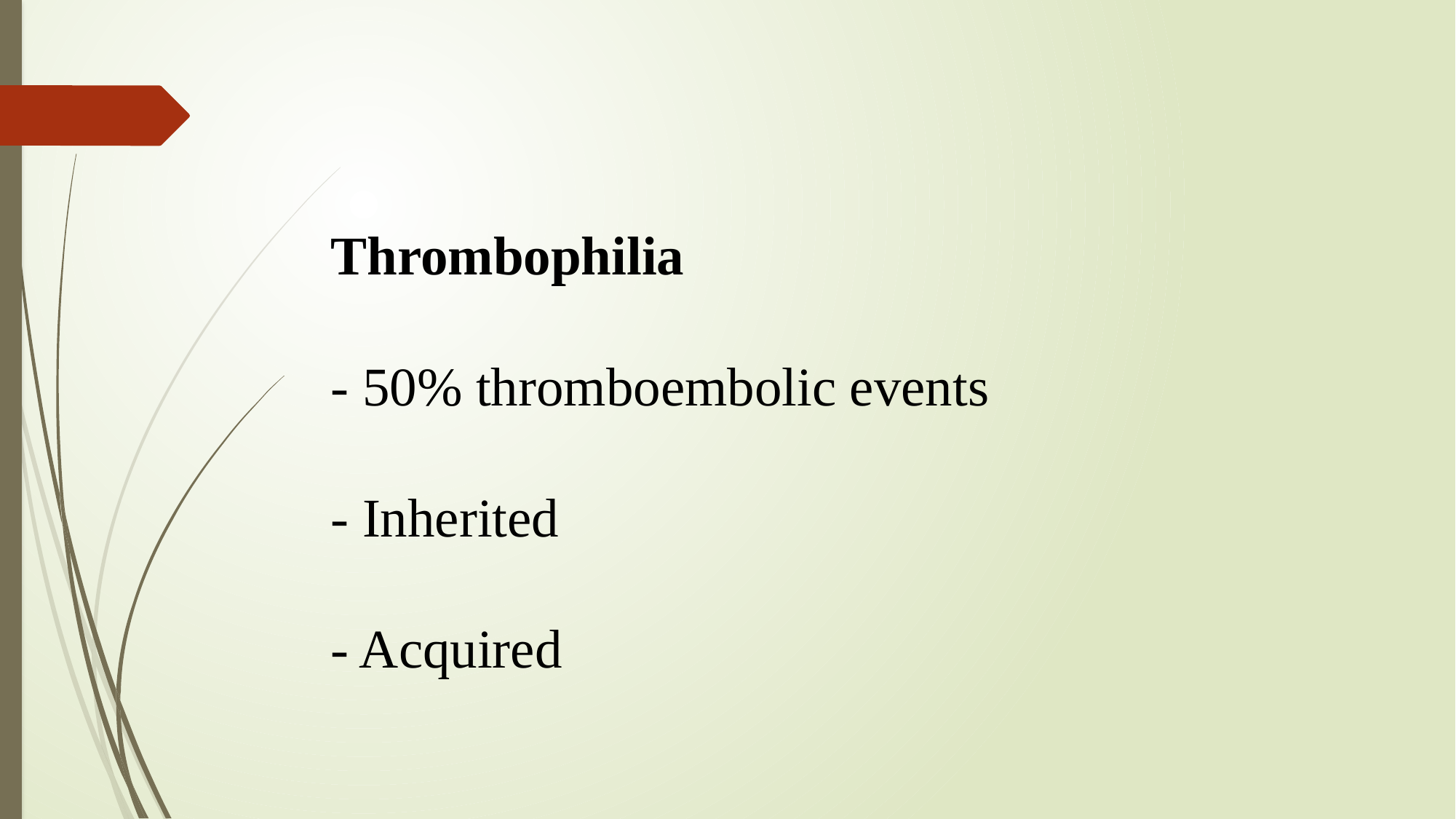

Thrombophilia
- 50% thromboembolic events
- Inherited
- Acquired